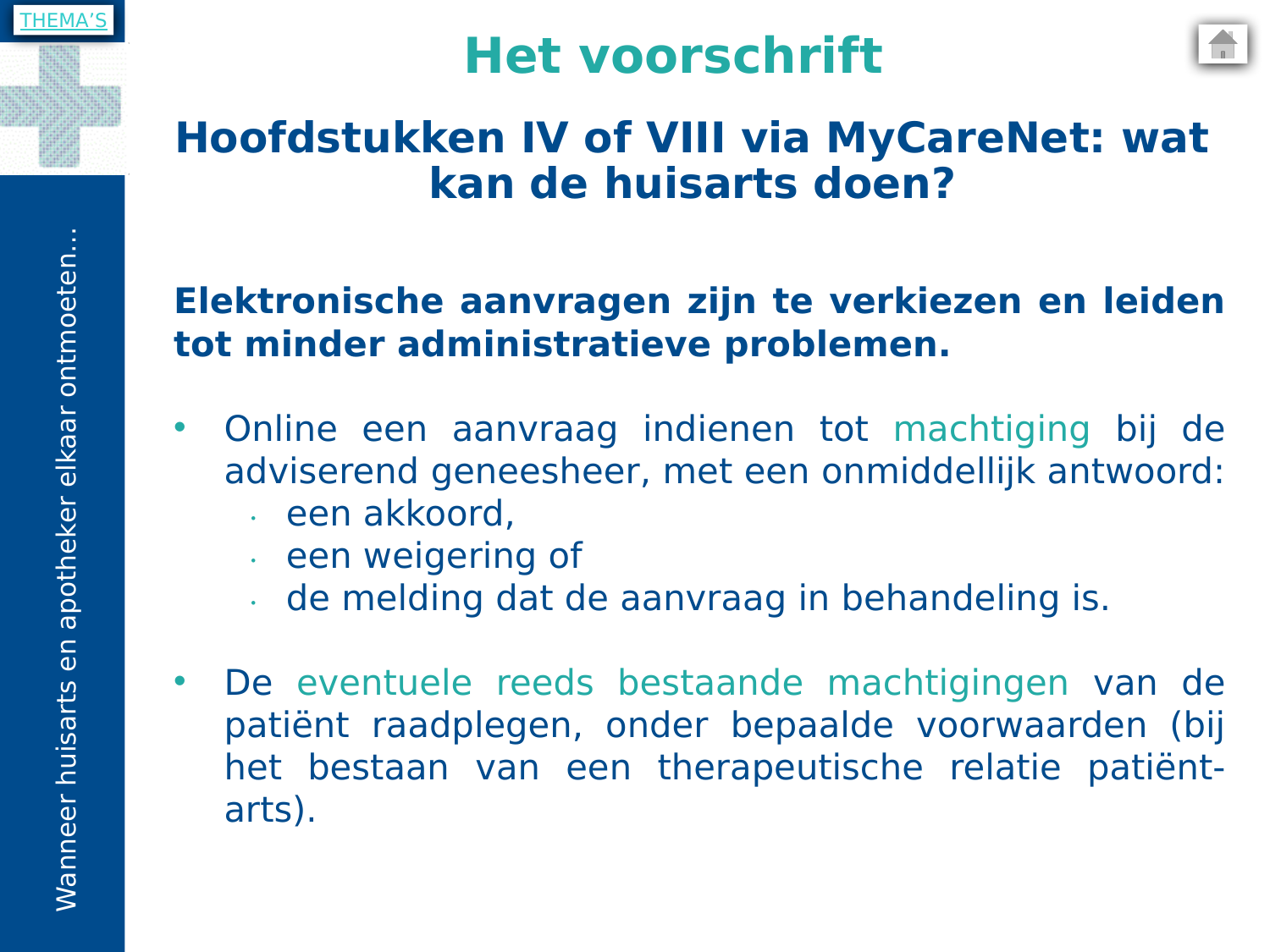

THEMA’S
Het voorschrift

Hoofdstukken IV of VIII via MyCareNet: wat kan de huisarts doen?

Elektronische aanvragen zijn te verkiezen en leiden tot minder administratieve problemen.

Online een aanvraag indienen tot machtiging bij de adviserend geneesheer, met een onmiddellijk antwoord:
een akkoord,
een weigering of
de melding dat de aanvraag in behandeling is.

De eventuele reeds bestaande machtigingen van de patiënt raadplegen, onder bepaalde voorwaarden (bij het bestaan van een therapeutische relatie patiënt-arts).